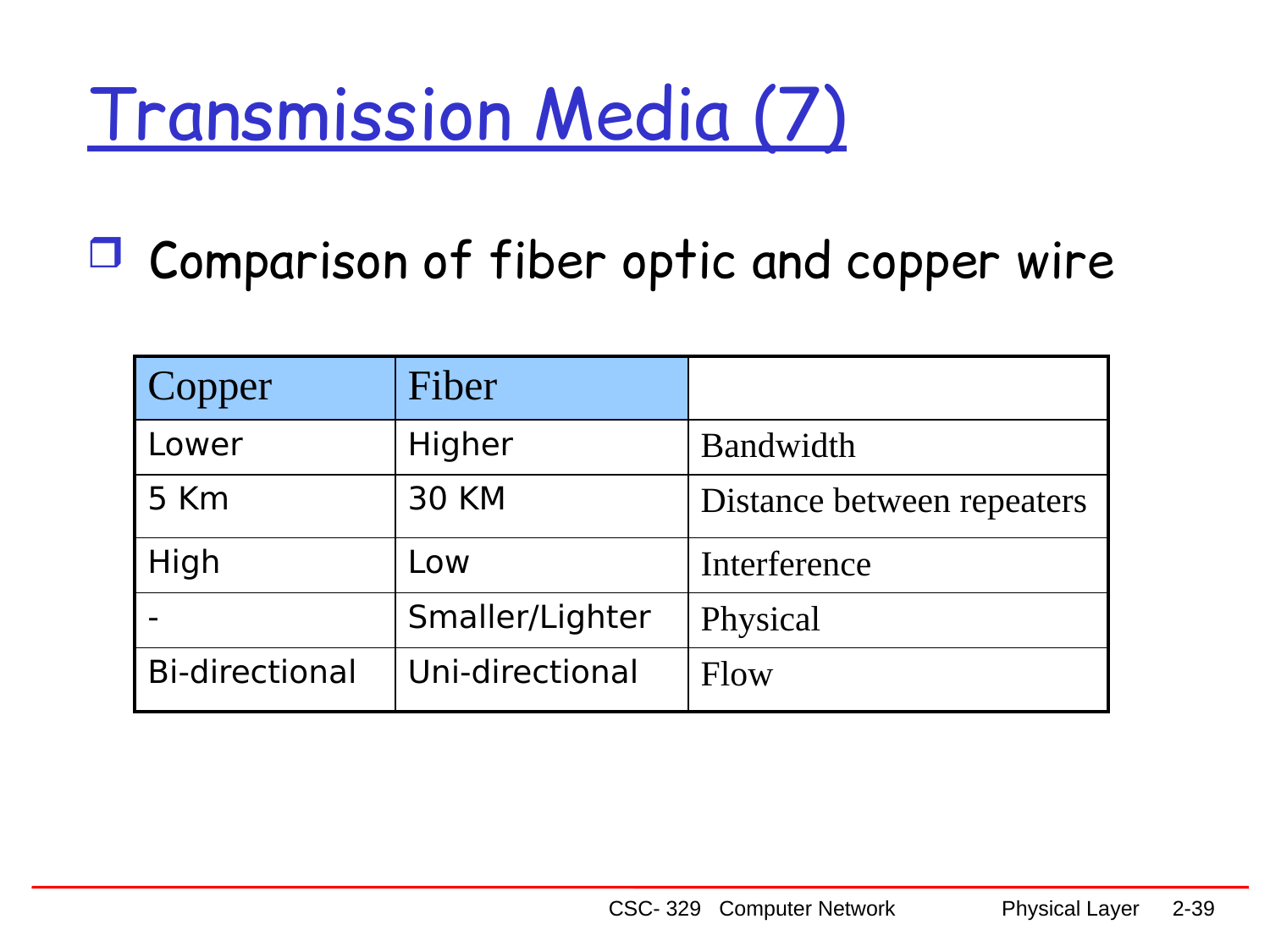

# Transmission Media (7)
 Comparison of fiber optic and copper wire
| Copper | Fiber |  |
| --- | --- | --- |
| Lower | Higher | Bandwidth |
| 5 Km | 30 KM | Distance between repeaters |
| High | Low | Interference |
| - | Smaller/Lighter | Physical |
| Bi-directional | Uni-directional | Flow |
CSC- 329   Computer Network                  Physical Layer
2-39